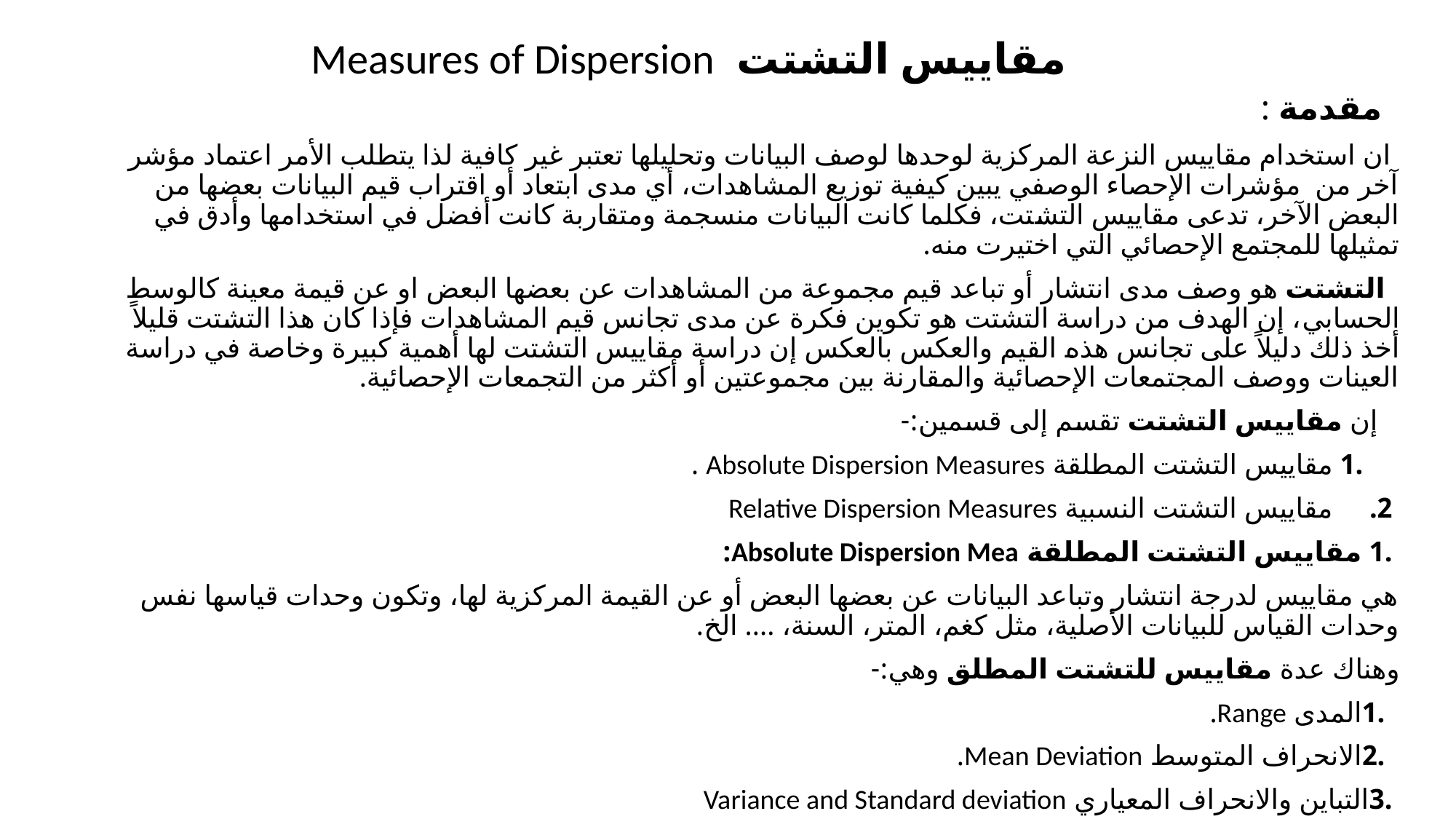

# مقاييس التشتت  Measures of Dispersion
  مقدمة :
 ان استخدام مقاييس النزعة المركزية لوحدها لوصف البيانات وتحليلها تعتبر غير كافية لذا يتطلب الأمر اعتماد مؤشر آخر من  مؤشرات الإحصاء الوصفي يبين كيفية توزيع المشاهدات، أي مدى ابتعاد أو اقتراب قيم البيانات بعضها من البعض الآخر، تدعى مقاييس التشتت، فكلما كانت البيانات منسجمة ومتقاربة كانت أفضل في استخدامها وأدق في تمثيلها للمجتمع الإحصائي التي اختيرت منه.
  التشتت هو وصف مدى انتشار أو تباعد قيم مجموعة من المشاهدات عن بعضها البعض او عن قيمة معينة كالوسط الحسابي، إن الهدف من دراسة التشتت هو تكوين فكرة عن مدى تجانس قيم المشاهدات فإذا كان هذا التشتت قليلاً أخذ ذلك دليلاً على تجانس هذه القيم والعكس بالعكس إن دراسة مقاييس التشتت لها أهمية كبيرة وخاصة في دراسة العينات ووصف المجتمعات الإحصائية والمقارنة بين مجموعتين أو أكثر من التجمعات الإحصائية.
   إن مقاييس التشتت تقسم إلى قسمين:-
     .1 مقاييس التشتت المطلقة Absolute Dispersion Measures .
 2.     مقاييس التشتت النسبية Relative Dispersion Measures
 .1 مقاييس التشتت المطلقة Absolute Dispersion Mea:
هي مقاييس لدرجة انتشار وتباعد البيانات عن بعضها البعض أو عن القيمة المركزية لها، وتكون وحدات قياسها نفس وحدات القياس للبيانات الأصلية، مثل كغم، المتر، السنة، .... الخ.
وهناك عدة مقاييس للتشتت المطلق وهي:-
  .1المدى Range.
  .2الانحراف المتوسط Mean Deviation.
 .3التباين والانحراف المعياري Variance and Standard deviation